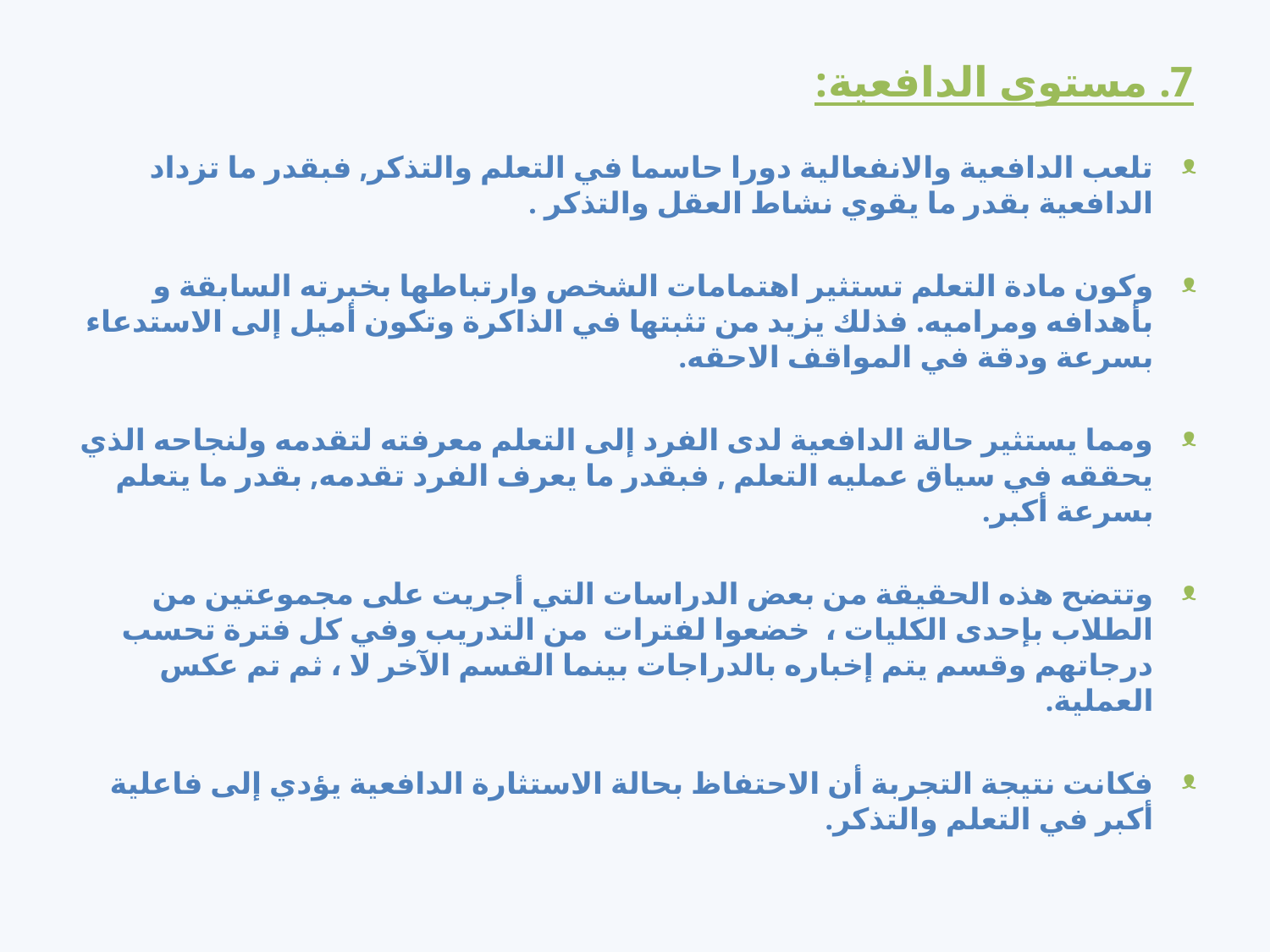

7. مستوى الدافعية:

تلعب الدافعية والانفعالية دورا حاسما في التعلم والتذكر, فبقدر ما تزداد الدافعية بقدر ما يقوي نشاط العقل والتذكر .

وكون مادة التعلم تستثير اهتمامات الشخص وارتباطها بخبرته السابقة و بأهدافه ومراميه. فذلك يزيد من تثبتها في الذاكرة وتكون أميل إلى الاستدعاء بسرعة ودقة في المواقف الاحقه.

ومما يستثير حالة الدافعية لدى الفرد إلى التعلم معرفته لتقدمه ولنجاحه الذي يحققه في سياق عمليه التعلم , فبقدر ما يعرف الفرد تقدمه, بقدر ما يتعلم بسرعة أكبر.

وتتضح هذه الحقيقة من بعض الدراسات التي أجريت على مجموعتين من الطلاب بإحدى الكليات ،  خضعوا لفترات  من التدريب وفي كل فترة تحسب درجاتهم وقسم يتم إخباره بالدراجات بينما القسم الآخر لا ، ثم تم عكس العملية.

فكانت نتيجة التجربة أن الاحتفاظ بحالة الاستثارة الدافعية يؤدي إلى فاعلية أكبر في التعلم والتذكر.